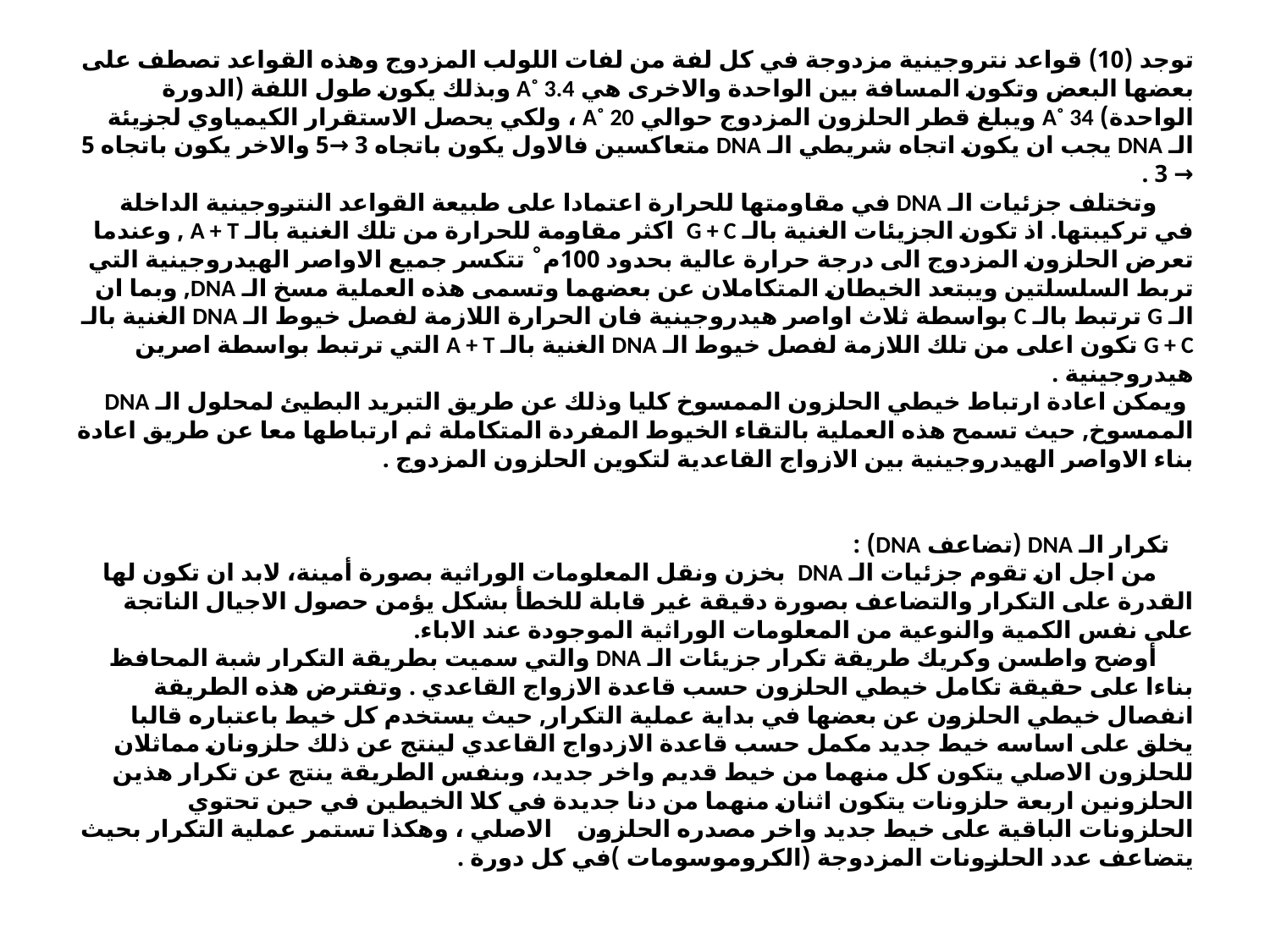

# توجد (10) قواعد نتروجينية مزدوجة في كل لفة من لفات اللولب المزدوج وهذه القواعد تصطف على بعضها البعض وتكون المسافة بين الواحدة والاخرى هي A˚ 3.4 وبذلك يكون طول اللفة (الدورة الواحدة) A˚ 34 ويبلغ قطر الحلزون المزدوج حوالي A˚ 20 ، ولكي يحصل الاستقرار الكيمياوي لجزيئة الـ DNA يجب ان يكون اتجاه شريطي الـ DNA متعاكسين فالاول يكون باتجاه 3 →5 والاخر يكون باتجاه 5 → 3 . وتختلف جزئيات الـ DNA في مقاومتها للحرارة اعتمادا على طبيعة القواعد النتروجينية الداخلة في تركيبتها. اذ تكون الجزيئات الغنية بالـ G + C  اكثر مقاومة للحرارة من تلك الغنية بالـ A + T , وعندما تعرض الحلزون المزدوج الى درجة حرارة عالية بحدود 100م˚ تتكسر جميع الاواصر الهيدروجينية التي تربط السلسلتين ويبتعد الخيطان المتكاملان عن بعضهما وتسمى هذه العملية مسخ الـ DNA, وبما ان الـ G ترتبط بالـ C بواسطة ثلاث اواصر هيدروجينية فان الحرارة اللازمة لفصل خيوط الـ DNA الغنية بالـ G + C تكون اعلى من تلك اللازمة لفصل خيوط الـ DNA الغنية بالـ A + T التي ترتبط بواسطة اصرين هيدروجينية . ويمكن اعادة ارتباط خيطي الحلزون الممسوخ كليا وذلك عن طريق التبريد البطيئ لمحلول الـ DNA الممسوخ, حيث تسمح هذه العملية بالتقاء الخيوط المفردة المتكاملة ثم ارتباطها معا عن طريق اعادة بناء الاواصر الهيدروجينية بين الازواج القاعدية لتكوين الحلزون المزدوج . تكرار الـ DNA (تضاعف DNA) : من اجل ان تقوم جزئيات الـ DNA  بخزن ونقل المعلومات الوراثية بصورة أمينة، لابد ان تكون لها القدرة على التكرار والتضاعف بصورة دقيقة غير قابلة للخطأ بشكل يؤمن حصول الاجيال الناتجة على نفس الكمية والنوعية من المعلومات الوراثية الموجودة عند الاباء. أوضح واطسن وكريك طريقة تكرار جزيئات الـ DNA والتي سميت بطريقة التكرار شبة المحافظ بناءا على حقيقة تكامل خيطي الحلزون حسب قاعدة الازواج القاعدي . وتفترض هذه الطريقة انفصال خيطي الحلزون عن بعضها في بداية عملية التكرار, حيث يستخدم كل خيط باعتباره قالبا يخلق على اساسه خيط جديد مكمل حسب قاعدة الازدواج القاعدي لينتج عن ذلك حلزونان مماثلان للحلزون الاصلي يتكون كل منهما من خيط قديم واخر جديد، وبنفس الطريقة ينتج عن تكرار هذين الحلزونين اربعة حلزونات يتكون اثنان منهما من دنا جديدة في كلا الخيطين في حين تحتوي الحلزونات الباقية على خيط جديد واخر مصدره الحلزون    الاصلي ، وهكذا تستمر عملية التكرار بحيث يتضاعف عدد الحلزونات المزدوجة (الكروموسومات )في كل دورة .